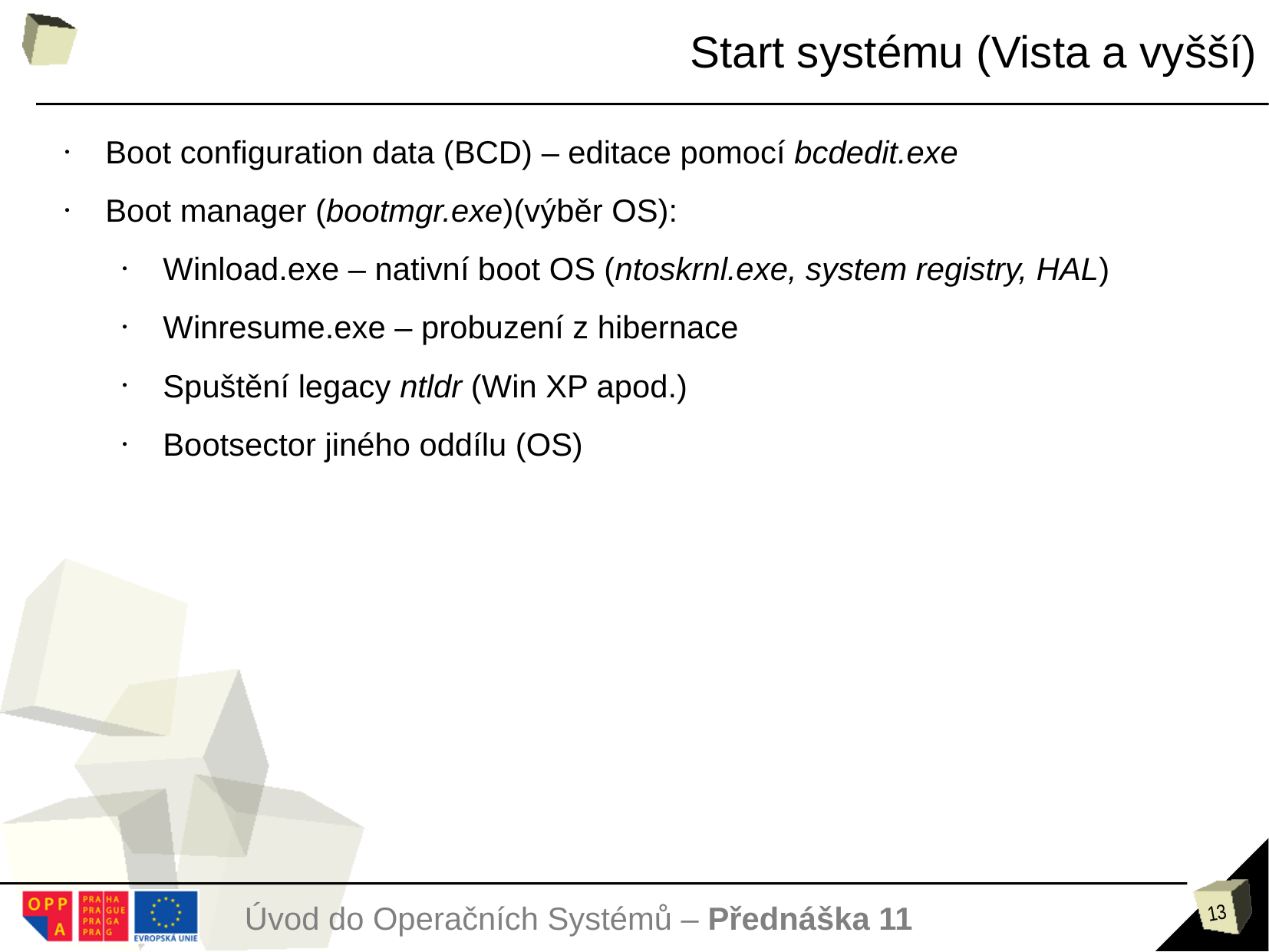

# Orientace
Start systému (Vista a vyšší)

Boot configuration data (BCD) – editace pomocí bcdedit.exe
Boot manager (bootmgr.exe)(výběr OS):
Winload.exe – nativní boot OS (ntoskrnl.exe, system registry, HAL)
Winresume.exe – probuzení z hibernace
Spuštění legacy ntldr (Win XP apod.)
Bootsector jiného oddílu (OS)